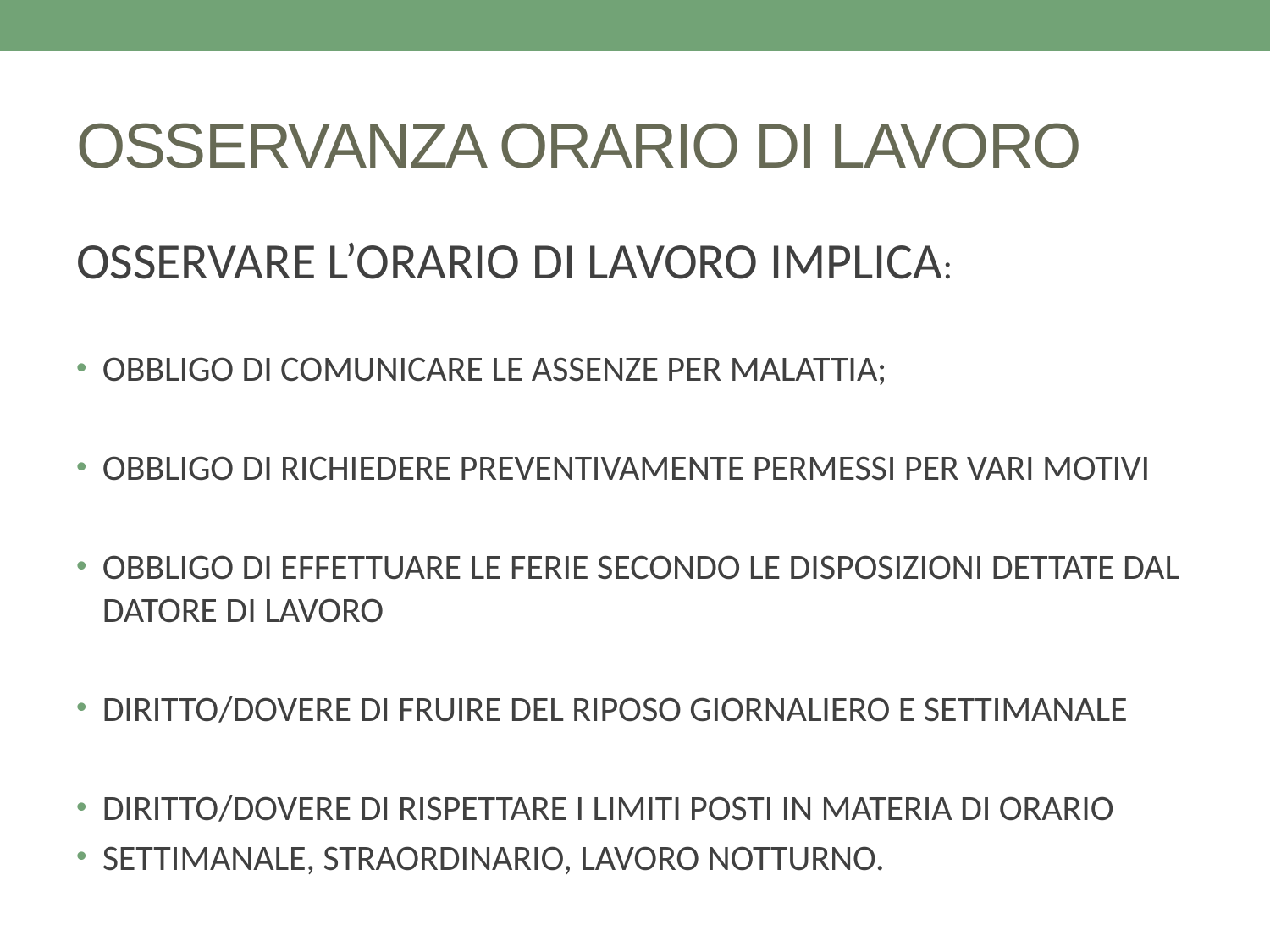

# OSSERVANZA ORARIO DI LAVORO
OSSERVARE L’ORARIO DI LAVORO IMPLICA:

OBBLIGO DI COMUNICARE LE ASSENZE PER MALATTIA;

OBBLIGO DI RICHIEDERE PREVENTIVAMENTE PERMESSI PER VARI MOTIVI

OBBLIGO DI EFFETTUARE LE FERIE SECONDO LE DISPOSIZIONI DETTATE DAL DATORE DI LAVORO

DIRITTO/DOVERE DI FRUIRE DEL RIPOSO GIORNALIERO E SETTIMANALE

DIRITTO/DOVERE DI RISPETTARE I LIMITI POSTI IN MATERIA DI ORARIO
SETTIMANALE, STRAORDINARIO, LAVORO NOTTURNO.